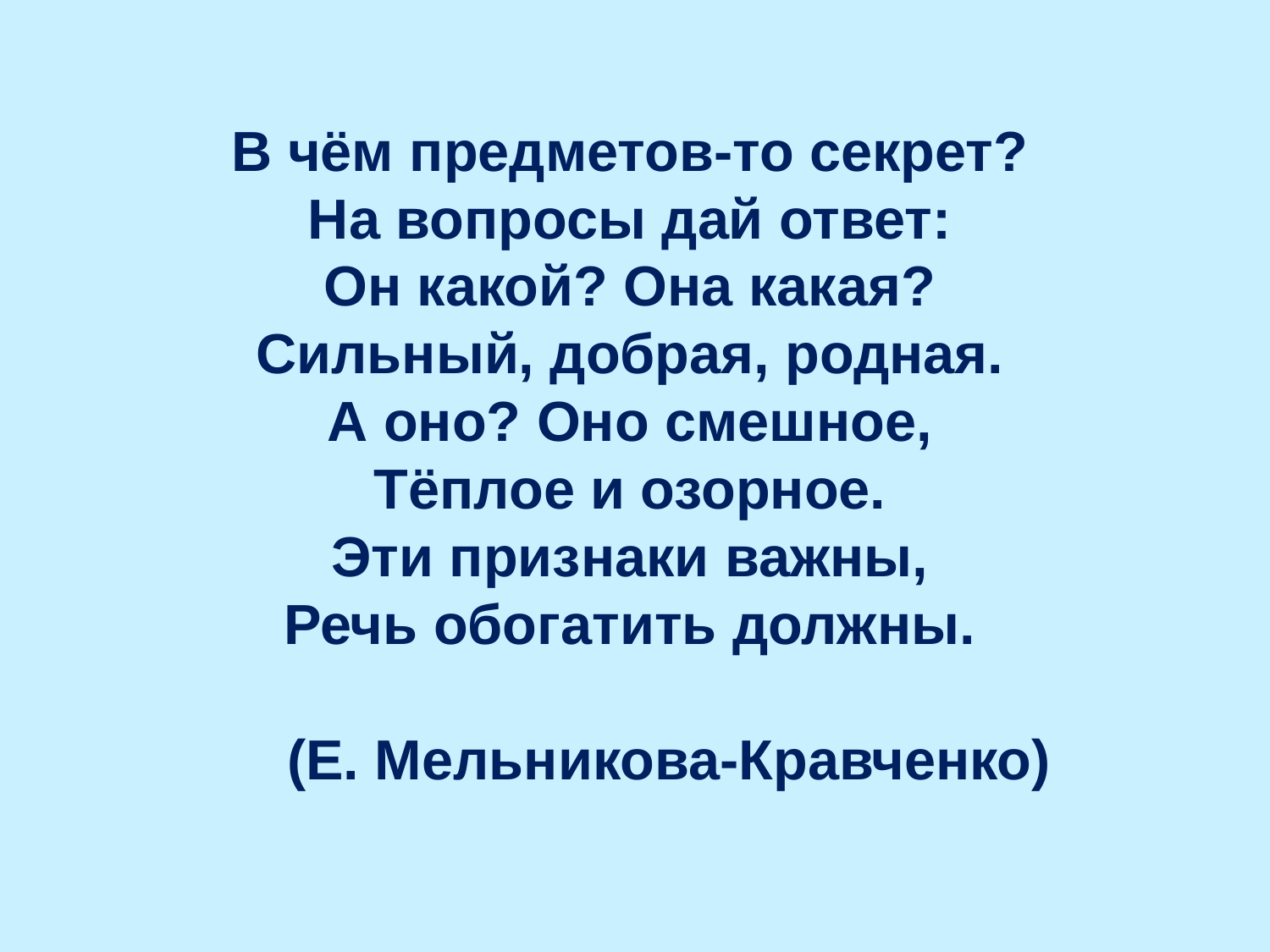

В чём предметов-то секрет?
На вопросы дай ответ:
Он какой? Она какая?
Сильный, добрая, родная.
А оно? Оно смешное,
Тёплое и озорное.
Эти признаки важны,
Речь обогатить должны.

     (Е. Мельникова-Кравченко)